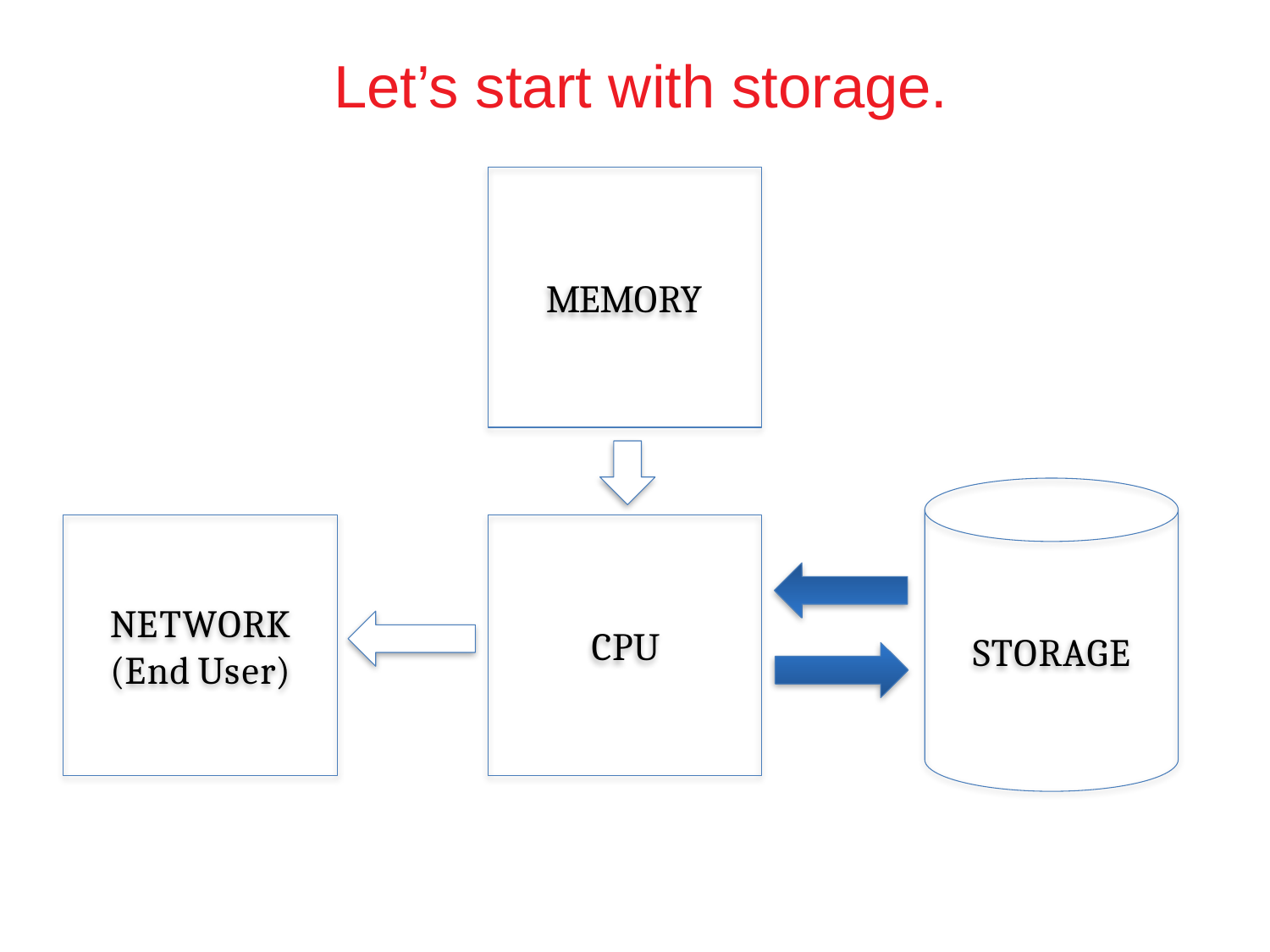

# Let’s start with storage.
MEMORY

STORAGE
NETWORK
(End User)
CPU